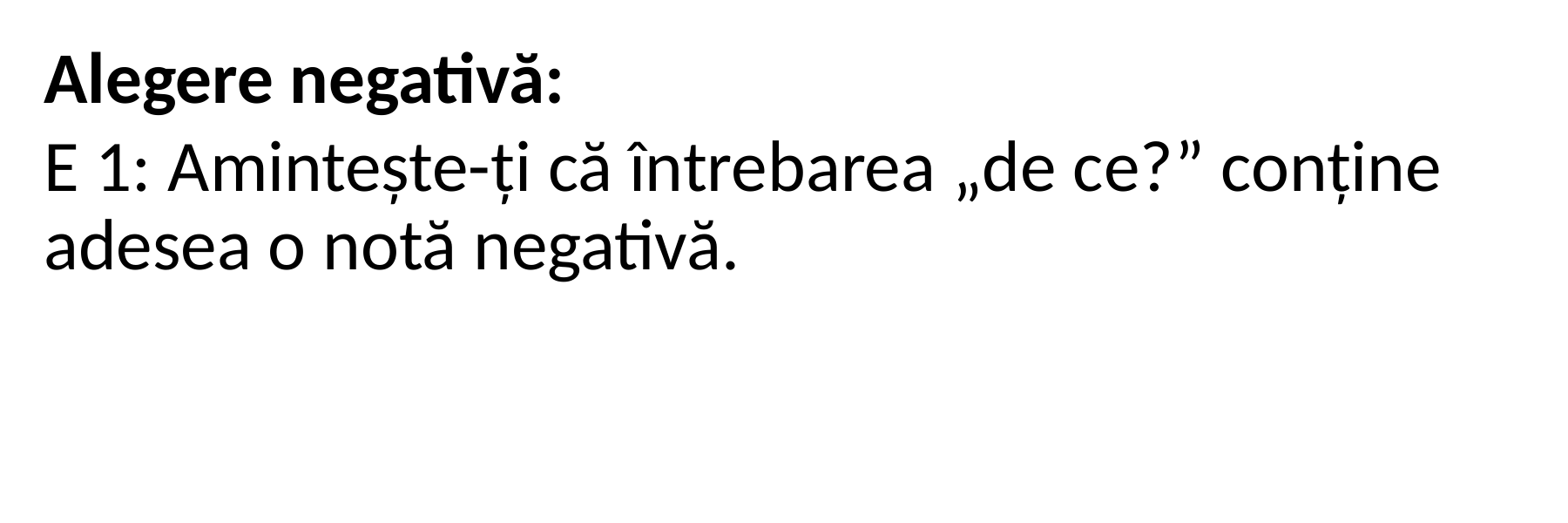

Alegere negativă:
E 1: Amintește-ți că întrebarea „de ce?” conține adesea o notă negativă.